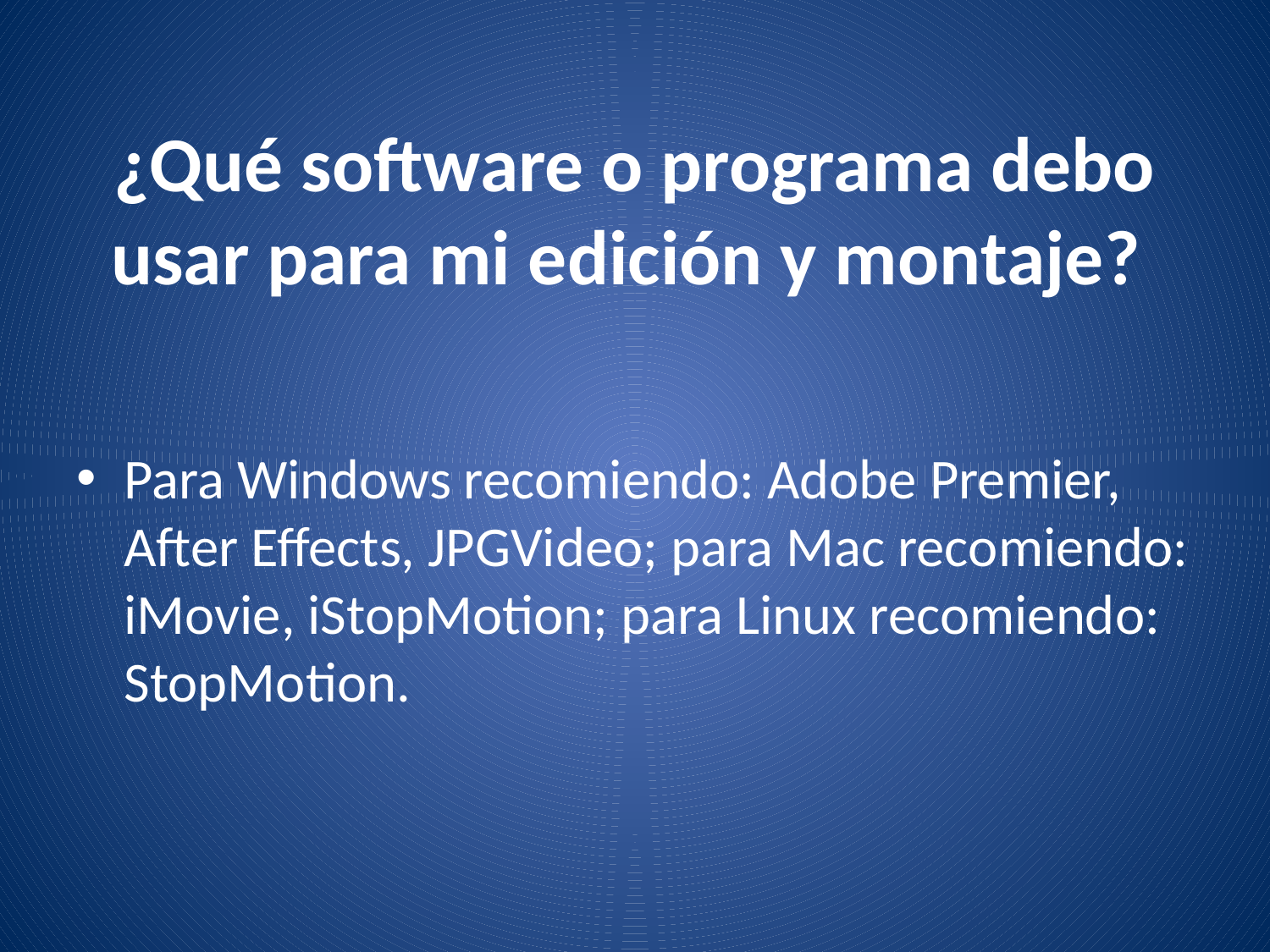

# ¿Qué software o programa debo usar para mi edición y montaje?
Para Windows recomiendo: Adobe Premier, After Effects, JPGVideo; para Mac recomiendo: iMovie, iStopMotion; para Linux recomiendo: StopMotion.